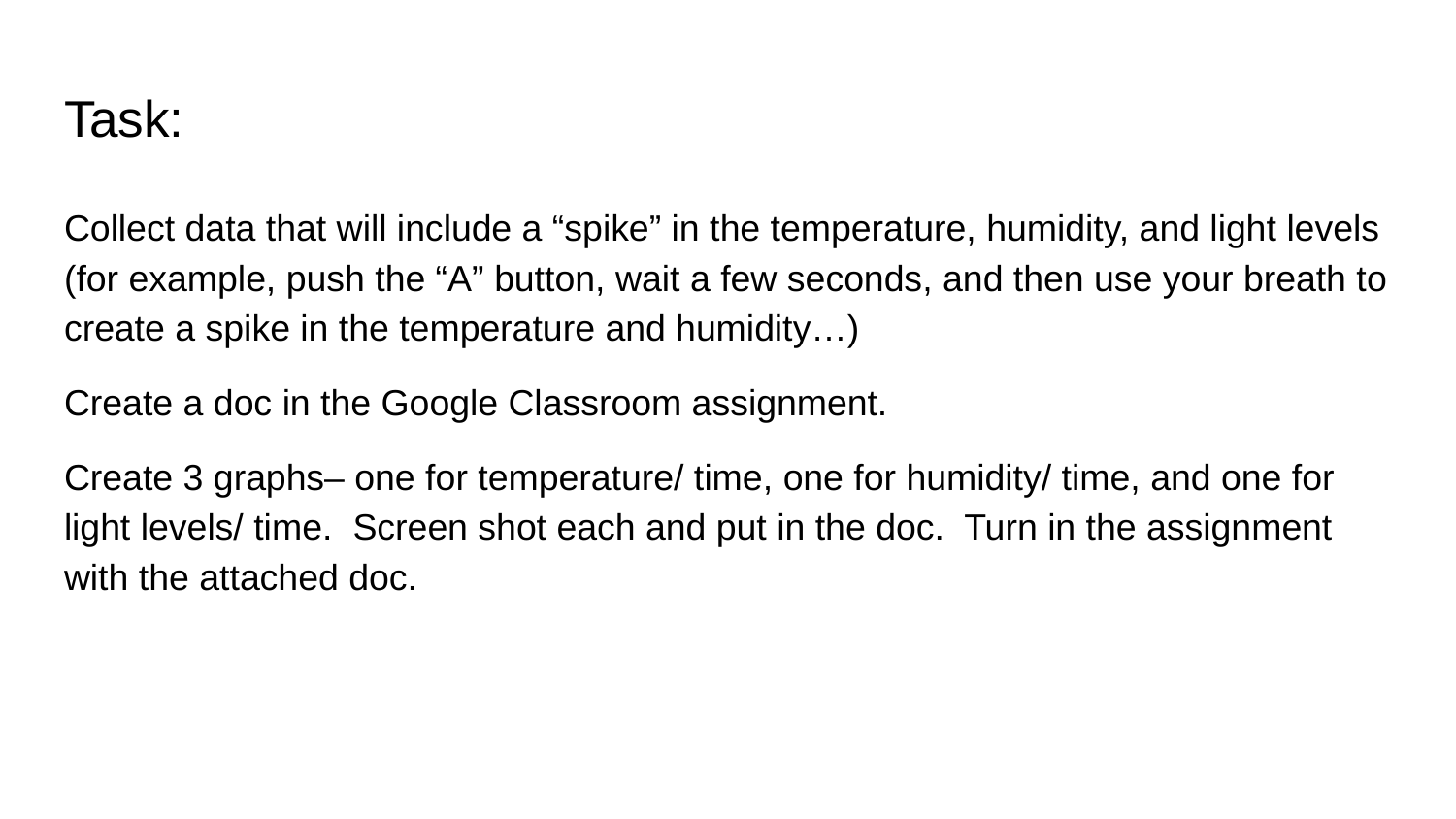

# Task:
Collect data that will include a “spike” in the temperature, humidity, and light levels (for example, push the “A” button, wait a few seconds, and then use your breath to create a spike in the temperature and humidity…)
Create a doc in the Google Classroom assignment.
Create 3 graphs– one for temperature/ time, one for humidity/ time, and one for light levels/ time.  Screen shot each and put in the doc.  Turn in the assignment with the attached doc.